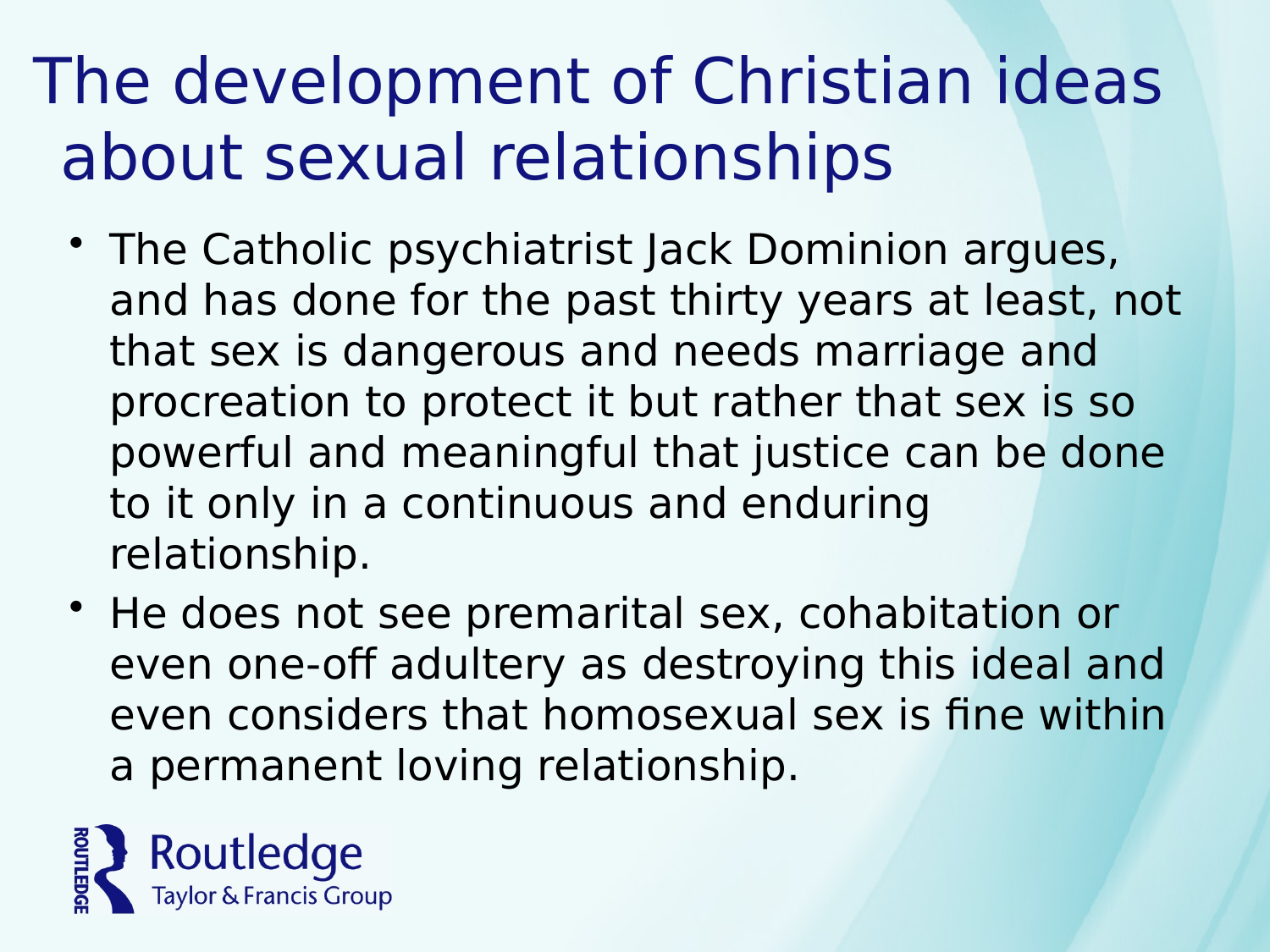

# The development of Christian ideas about sexual relationships
The Catholic psychiatrist Jack Dominion argues, and has done for the past thirty years at least, not that sex is dangerous and needs marriage and procreation to protect it but rather that sex is so powerful and meaningful that justice can be done to it only in a continuous and enduring relationship.
He does not see premarital sex, cohabitation or even one-off adultery as destroying this ideal and even considers that homosexual sex is fine within a permanent loving relationship.